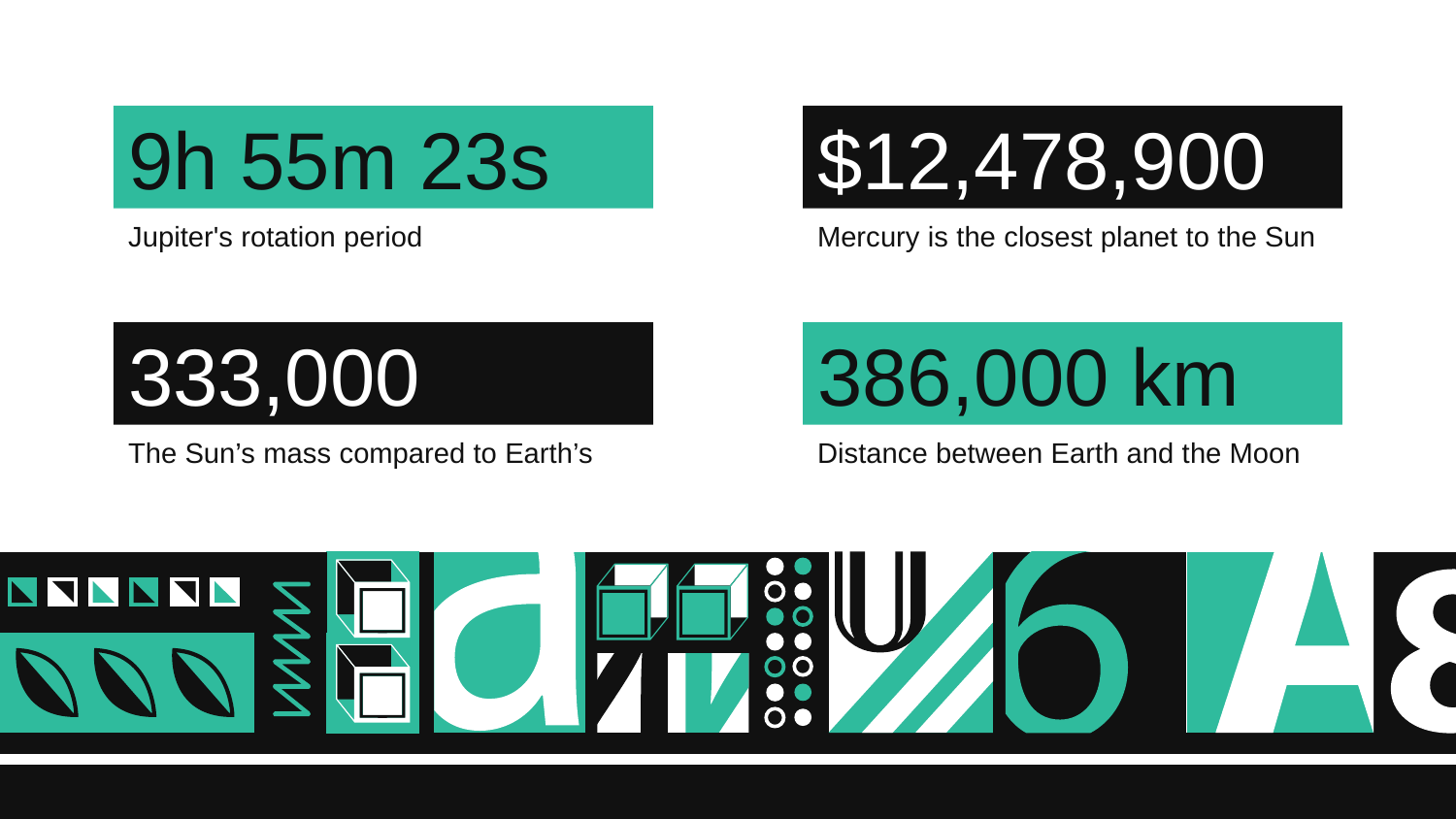

# 9h 55m 23s
$12,478,900
Jupiter's rotation period
Mercury is the closest planet to the Sun
386,000 km
333,000
The Sun’s mass compared to Earth’s
Distance between Earth and the Moon